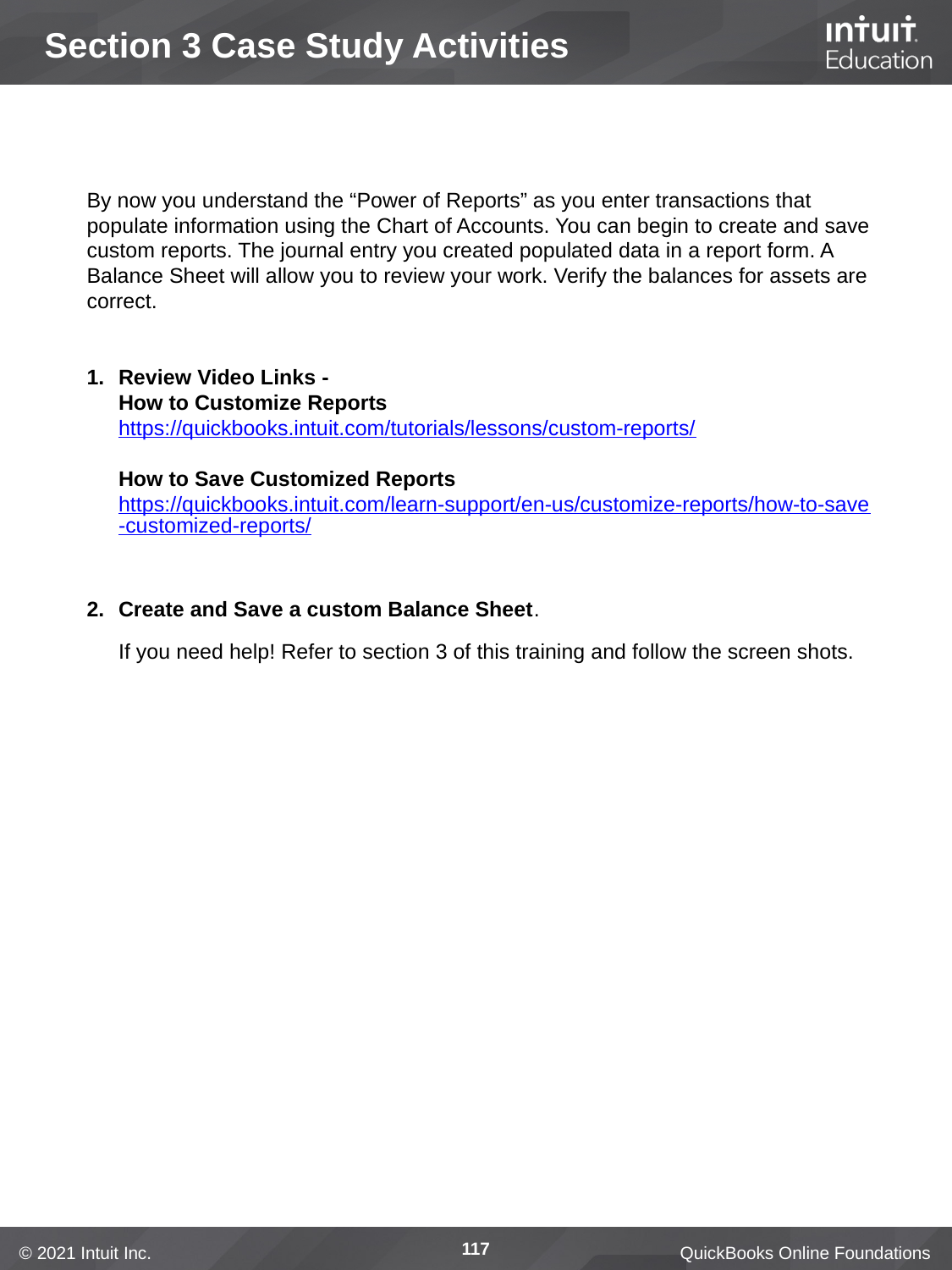

# Section 3 Case Study Activities
By now you understand the “Power of Reports” as you enter transactions that populate information using the Chart of Accounts. You can begin to create and save custom reports. The journal entry you created populated data in a report form. A Balance Sheet will allow you to review your work. Verify the balances for assets are correct.

Review Video Links -
How to Customize Reports
https://quickbooks.intuit.com/tutorials/lessons/custom-reports/

How to Save Customized Reports
https://quickbooks.intuit.com/learn-support/en-us/customize-reports/how-to-save-customized-reports/

Create and Save a custom Balance Sheet.
If you need help! Refer to section 3 of this training and follow the screen shots.

117